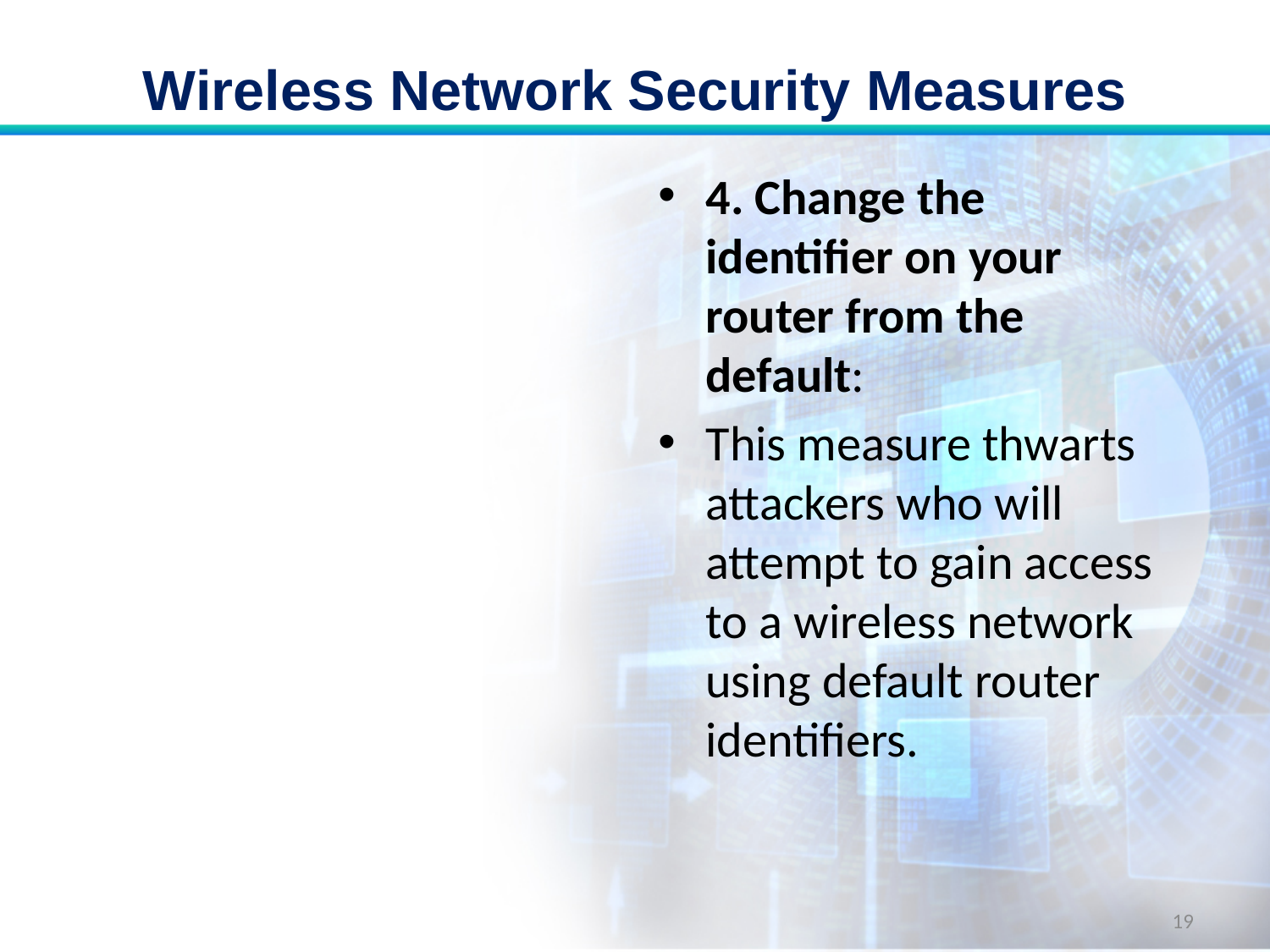

# Wireless Network Security Measures
4. Change the identifier on your router from the default:
This measure thwarts attackers who will attempt to gain access to a wireless network using default router identifiers.

19